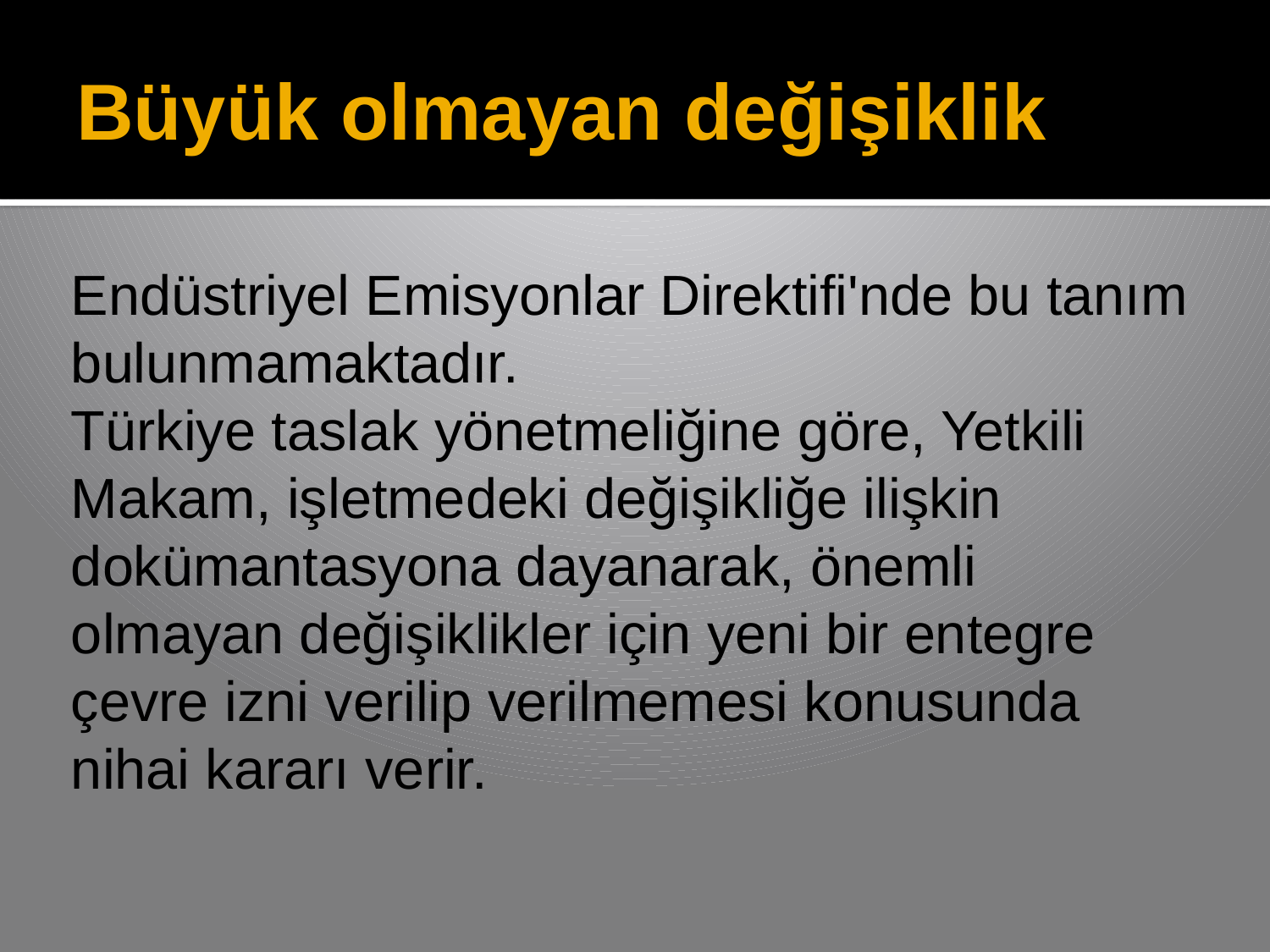

# Büyük olmayan değişiklik
Endüstriyel Emisyonlar Direktifi'nde bu tanım bulunmamaktadır.
Türkiye taslak yönetmeliğine göre, Yetkili Makam, işletmedeki değişikliğe ilişkin dokümantasyona dayanarak, önemli olmayan değişiklikler için yeni bir entegre çevre izni verilip verilmemesi konusunda nihai kararı verir.